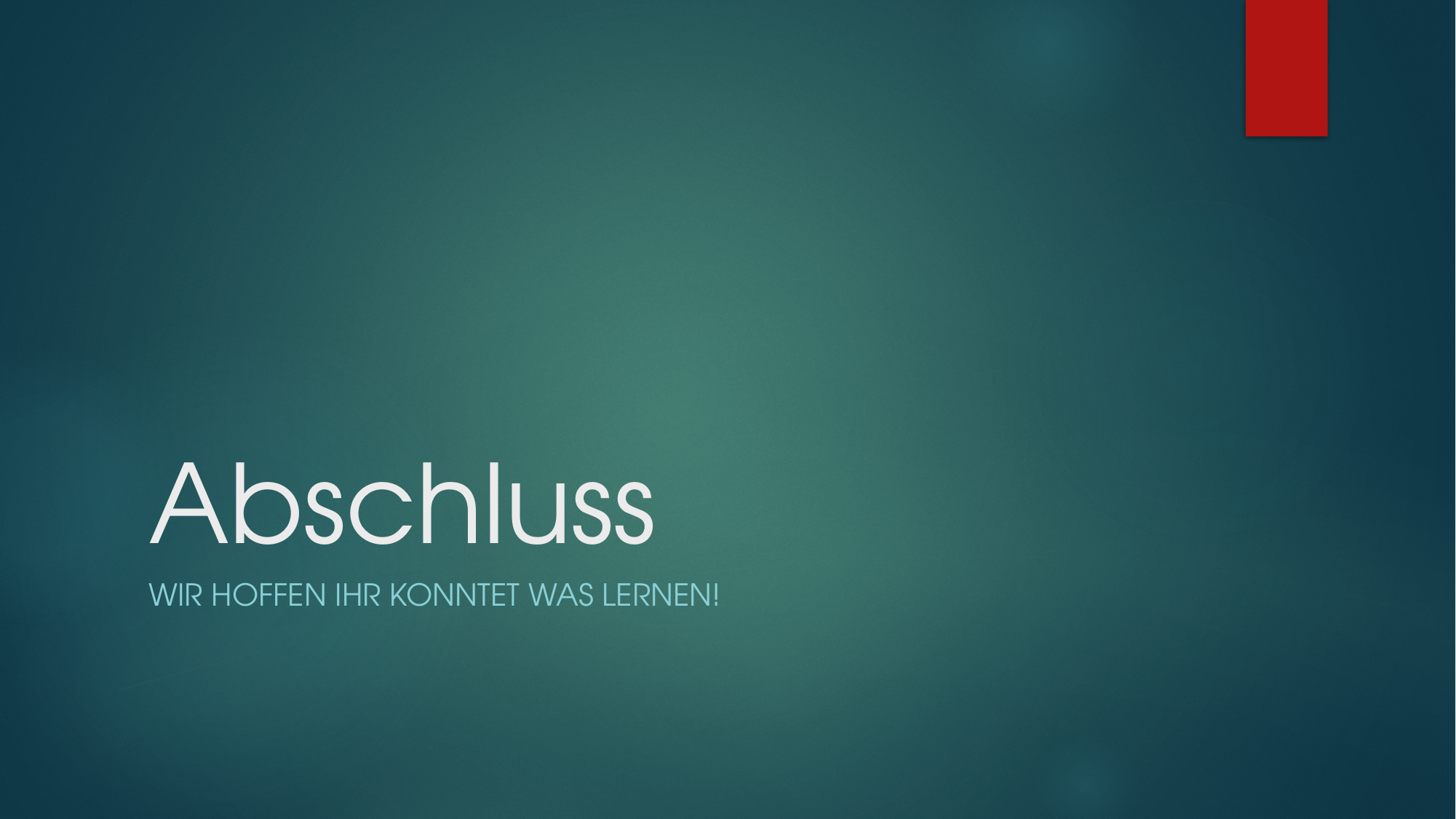

# Abschluss
Wir hoffen ihr konntet was lernen!